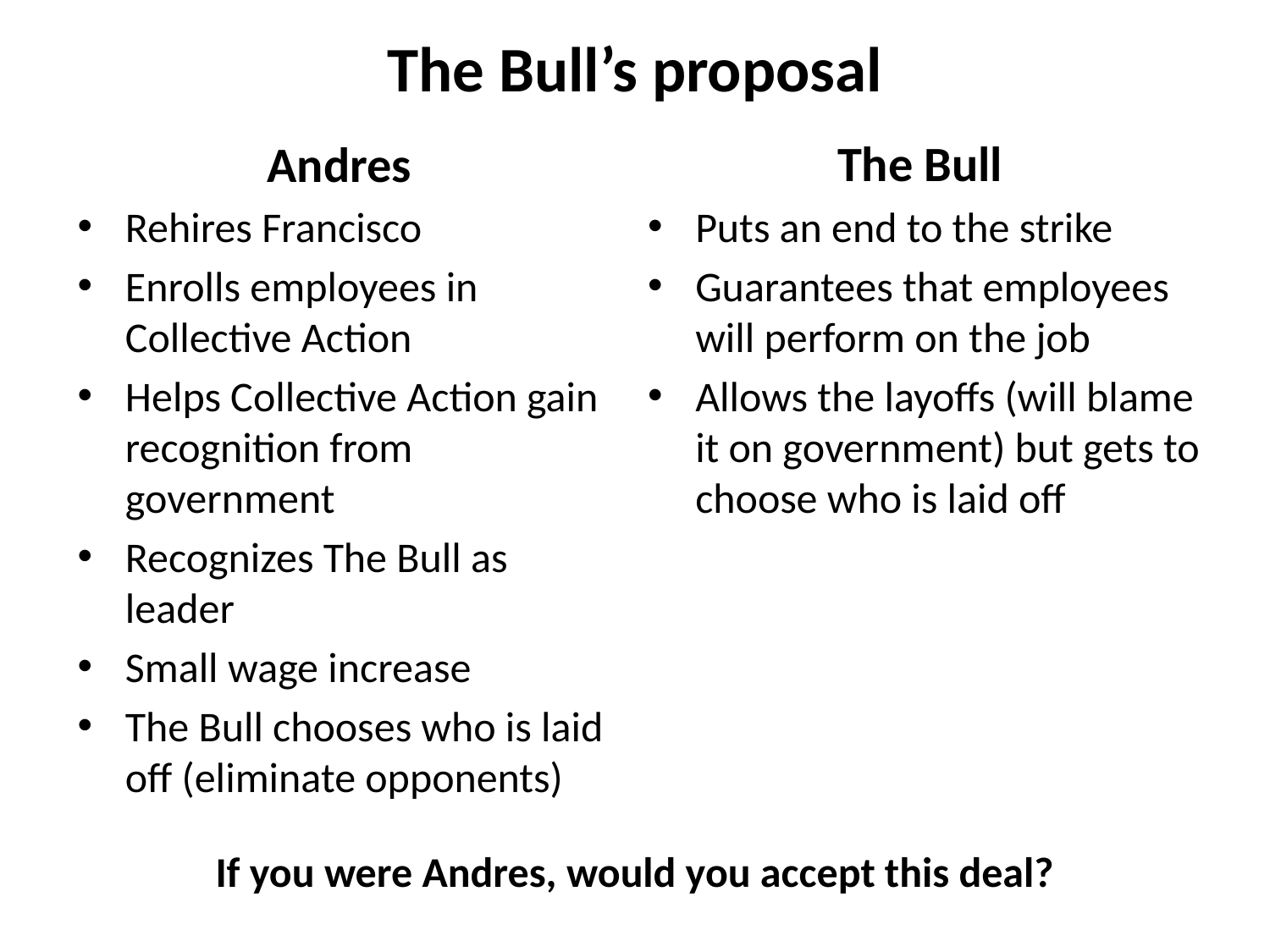

# The Bull’s proposal
Andres
Rehires Francisco
Enrolls employees in Collective Action
Helps Collective Action gain recognition from government
Recognizes The Bull as leader
Small wage increase
The Bull chooses who is laid off (eliminate opponents)

The Bull
Puts an end to the strike
Guarantees that employees will perform on the job
Allows the layoffs (will blame it on government) but gets to choose who is laid off

If you were Andres, would you accept this deal?